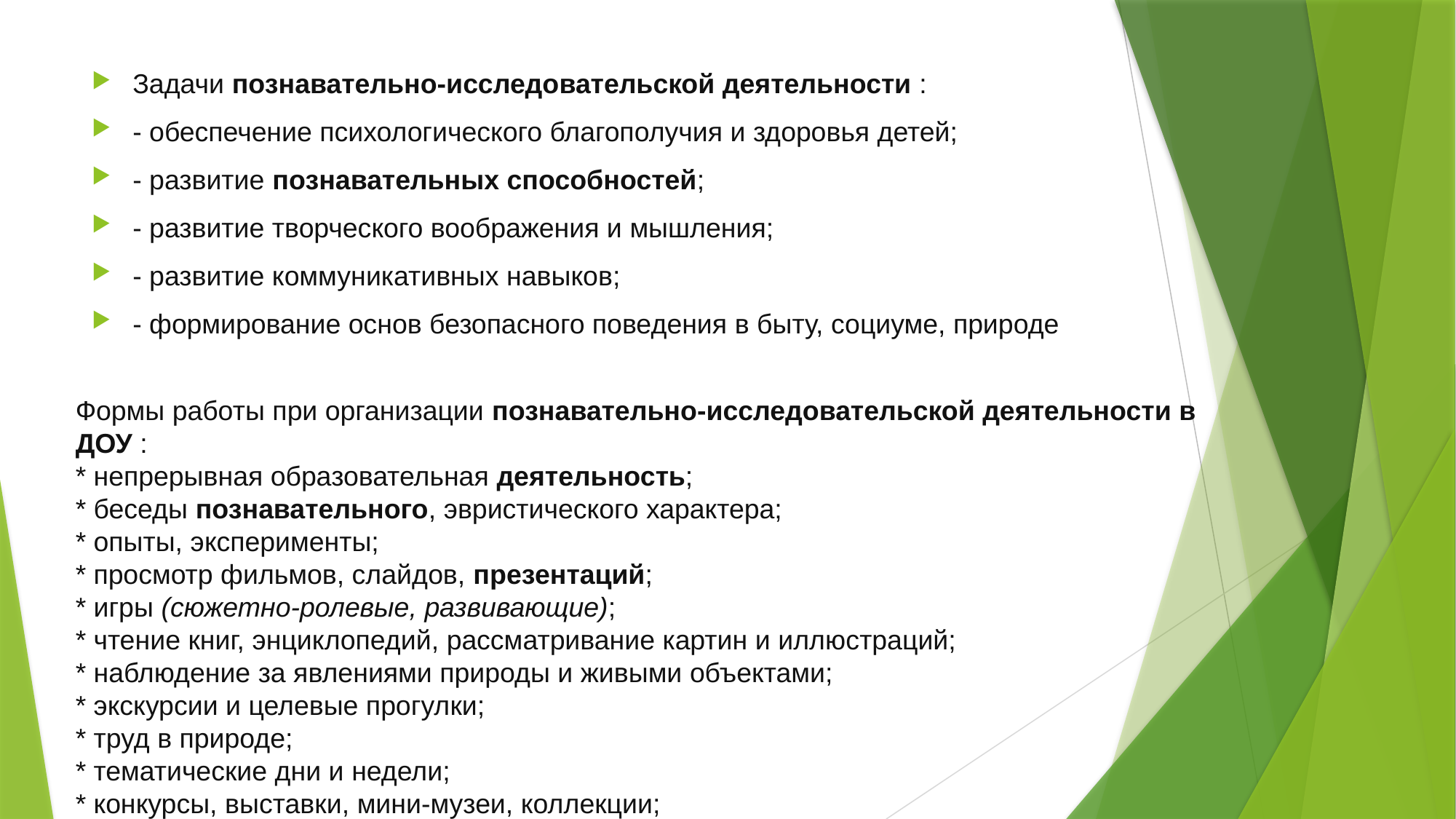

Задачи познавательно-исследовательской деятельности :
- обеспечение психологического благополучия и здоровья детей;
- развитие познавательных способностей;
- развитие творческого воображения и мышления;
- развитие коммуникативных навыков;
- формирование основ безопасного поведения в быту, социуме, природе

Формы работы при организации познавательно-исследовательской деятельности в ДОУ :
* непрерывная образовательная деятельность;
* беседы познавательного, эвристического характера;
* опыты, эксперименты;
* просмотр фильмов, слайдов, презентаций;
* игры (сюжетно-ролевые, развивающие);
* чтение книг, энциклопедий, рассматривание картин и иллюстраций;
* наблюдение за явлениями природы и живыми объектами;
* экскурсии и целевые прогулки;
* труд в природе;
* тематические дни и недели;
* конкурсы, выставки, мини-музеи, коллекции;
* праздники, развлечения, вечера досуга, театрализованная деятельность;
* художественная и конструктивная деятельность;
* речевое творчество: сочинение сказок, загадок, разгадывание кроссвордов.